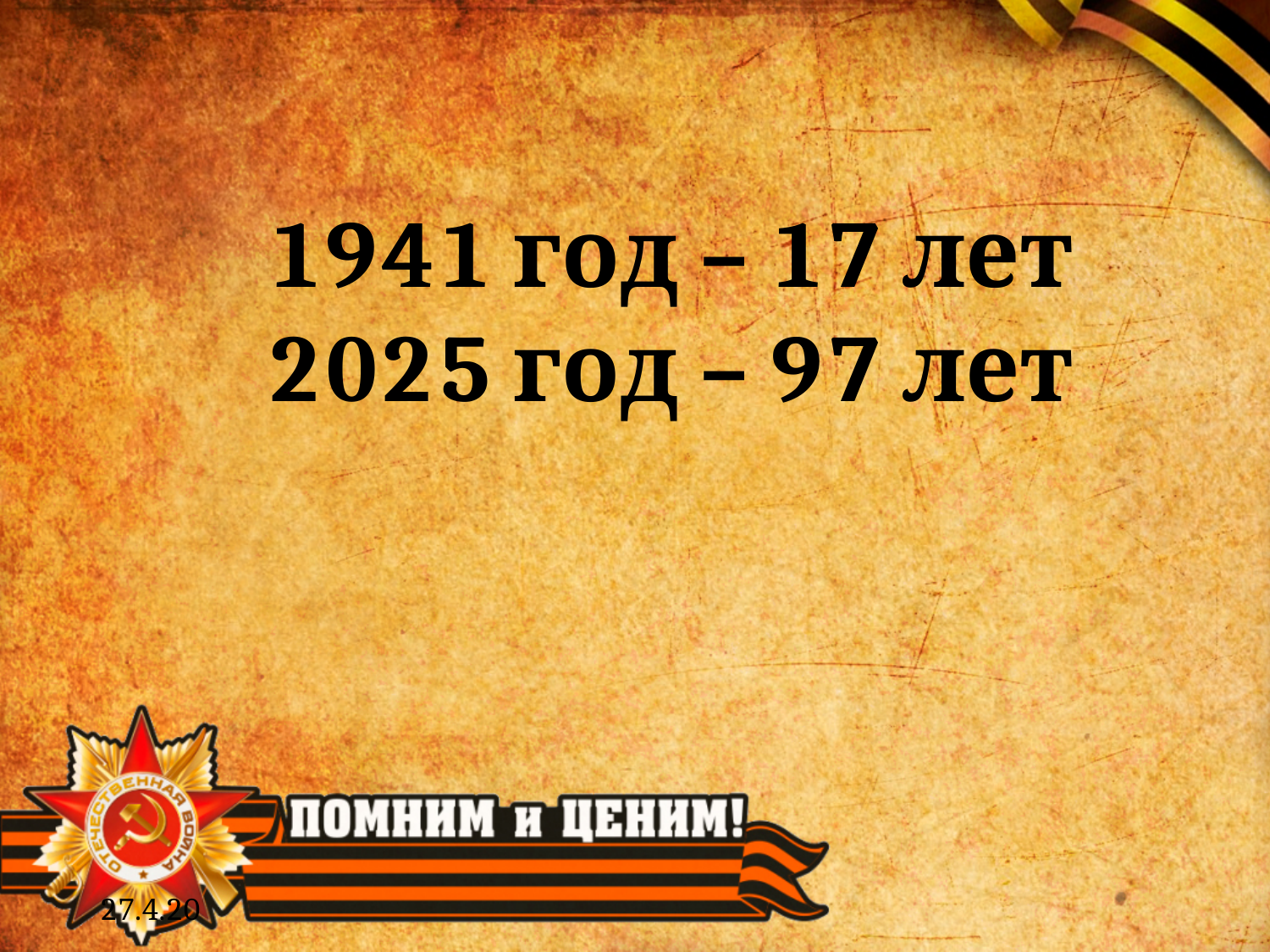

1941 год – 17 лет
2025 год – 97 лет
27.4.20